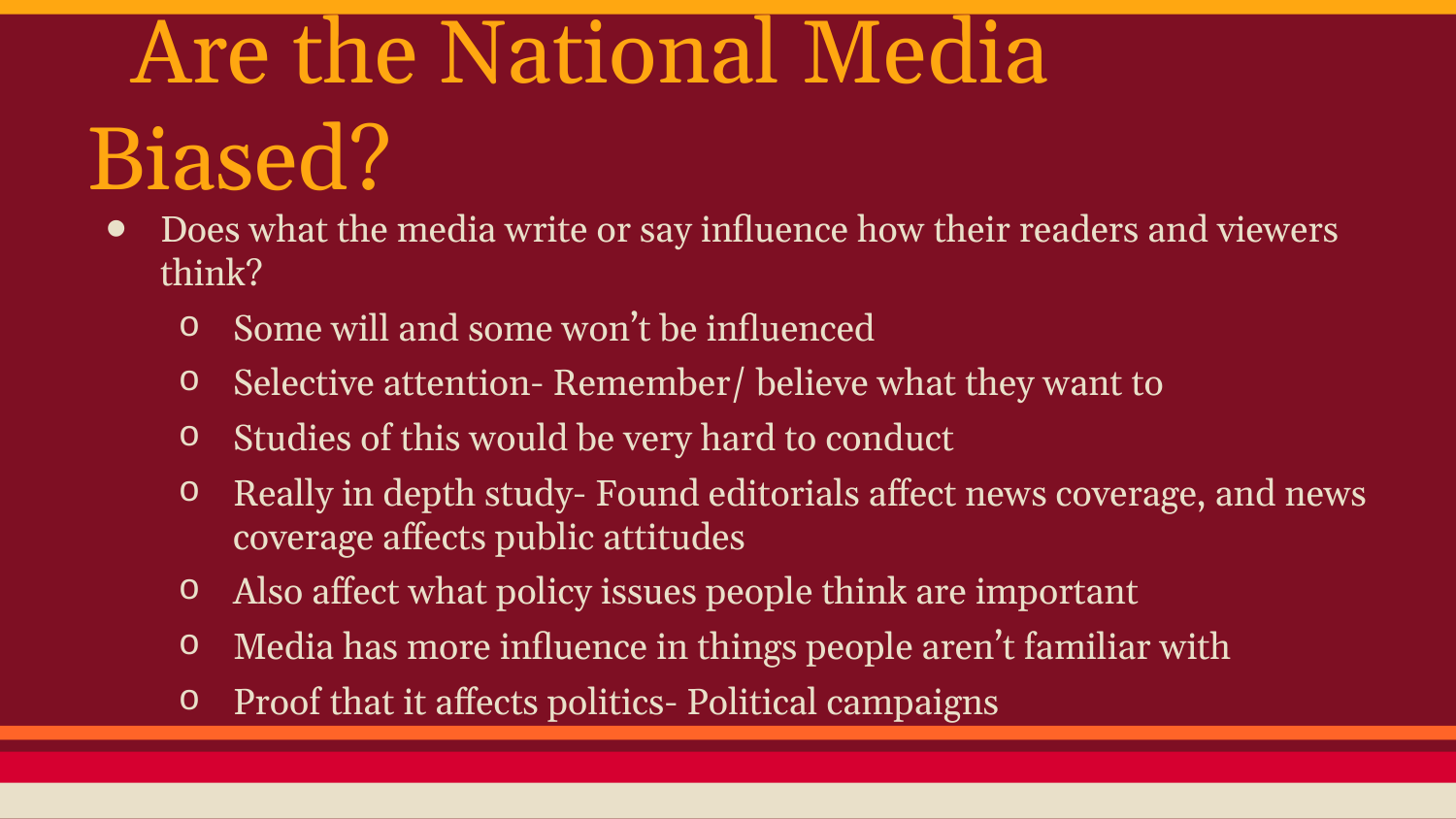

# Are the National Media Biased?
Does what the media write or say influence how their readers and viewers think?
Some will and some won’t be influenced
Selective attention- Remember/ believe what they want to
Studies of this would be very hard to conduct
Really in depth study- Found editorials affect news coverage, and news coverage affects public attitudes
Also affect what policy issues people think are important
Media has more influence in things people aren’t familiar with
Proof that it affects politics- Political campaigns